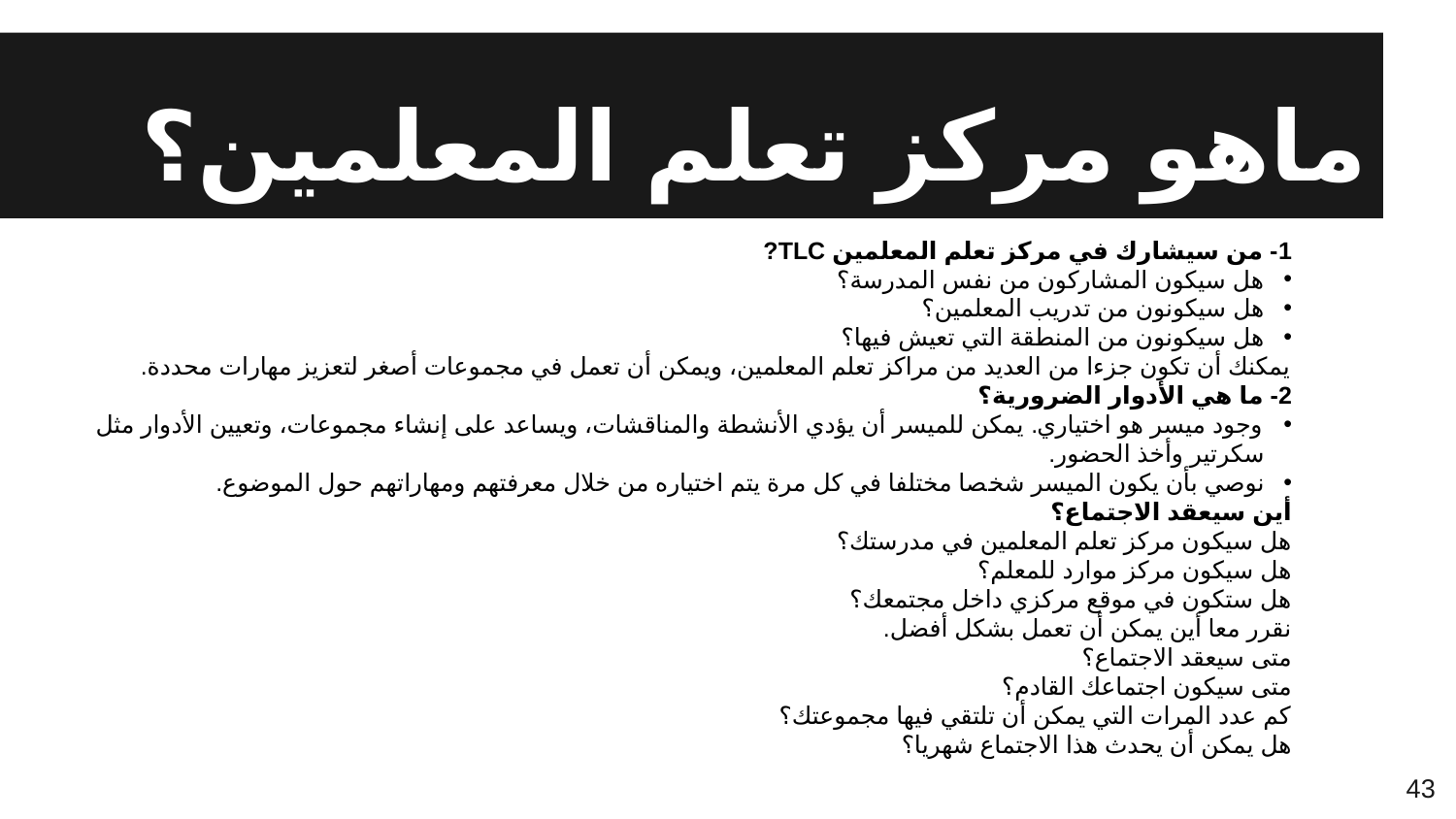

# ماهو مركز تعلم المعلمين؟
1- من سيشارك في مركز تعلم المعلمين TLC?
هل سيكون المشاركون من نفس المدرسة؟
هل سيكونون من تدريب المعلمين؟
هل سيكونون من المنطقة التي تعيش فيها؟
يمكنك أن تكون جزءا من العديد من مراكز تعلم المعلمين، ويمكن أن تعمل في مجموعات أصغر لتعزيز مهارات محددة.
2- ما هي الأدوار الضرورية؟
وجود ميسر هو اختياري. يمكن للميسر أن يؤدي الأنشطة والمناقشات، ويساعد على إنشاء مجموعات، وتعيين الأدوار مثل سكرتير وأخذ الحضور.
نوصي بأن يكون الميسر شخصا مختلفا في كل مرة يتم اختياره من خلال معرفتهم ومهاراتهم حول الموضوع.
أين سيعقد الاجتماع؟
هل سيكون مركز تعلم المعلمين في مدرستك؟
هل سيكون مركز موارد للمعلم؟
هل ستكون في موقع مركزي داخل مجتمعك؟
نقرر معا أين يمكن أن تعمل بشكل أفضل.
متى سيعقد الاجتماع؟
متى سيكون اجتماعك القادم؟
كم عدد المرات التي يمكن أن تلتقي فيها مجموعتك؟
هل يمكن أن يحدث هذا الاجتماع شهريا؟
43